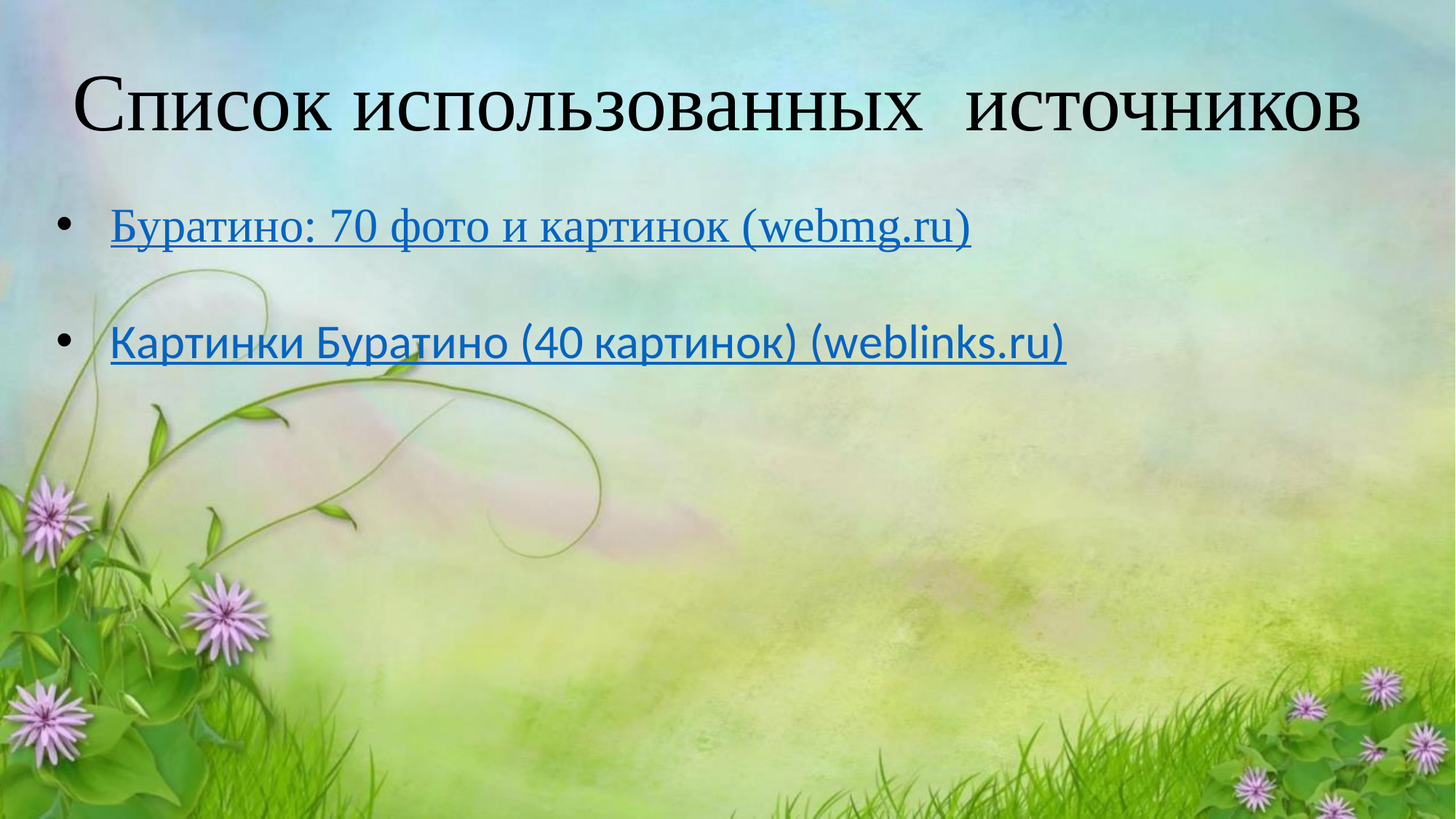

Список использованных  источников
Буратино: 70 фото и картинок (webmg.ru)

Картинки Буратино (40 картинок) (weblinks.ru)